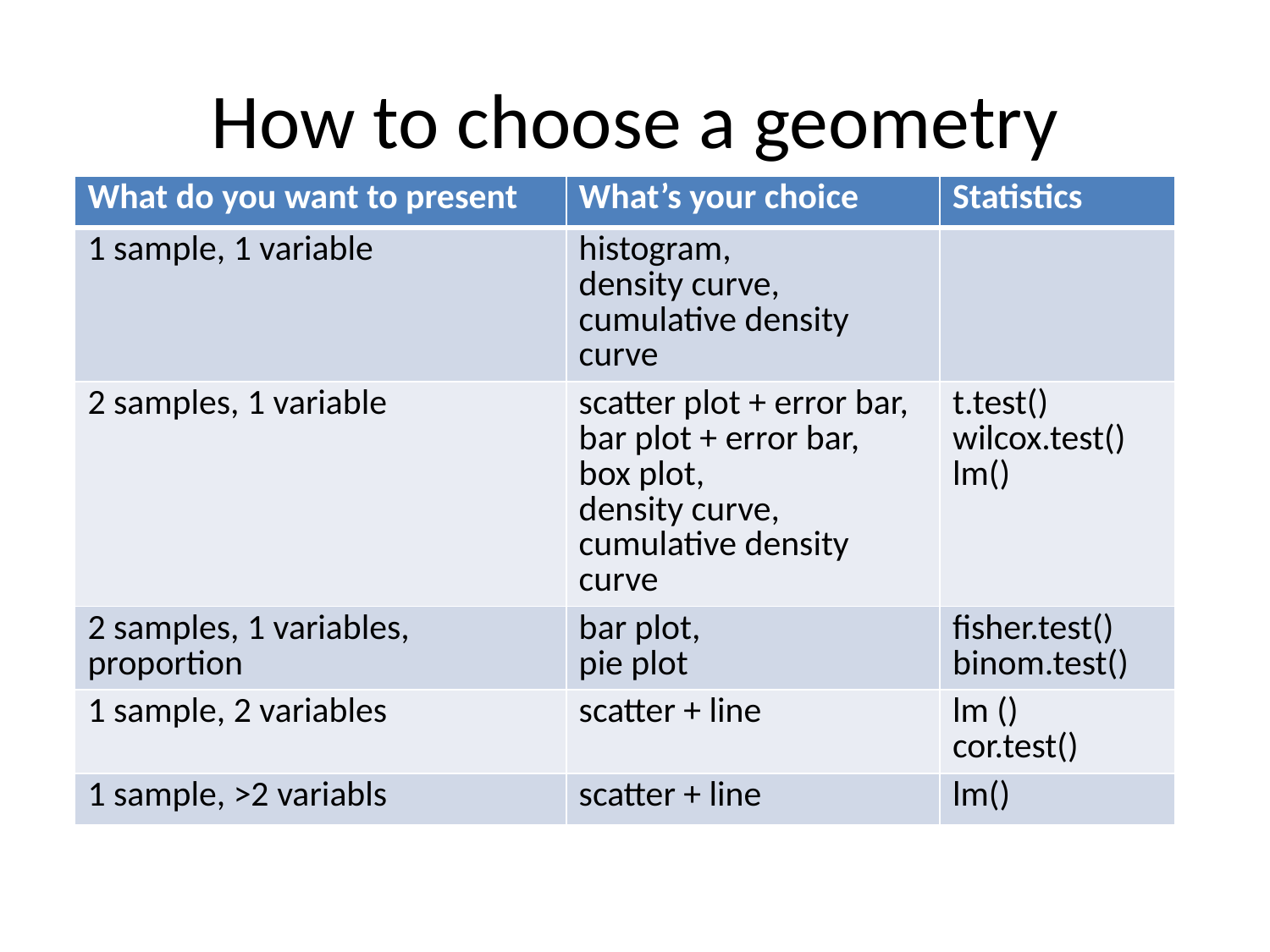

# How to choose a geometry
| What do you want to present | What’s your choice | Statistics |
| --- | --- | --- |
| 1 sample, 1 variable | histogram, density curve, cumulative density curve |  |
| 2 samples, 1 variable | scatter plot + error bar, bar plot + error bar, box plot, density curve, cumulative density curve | t.test() wilcox.test() lm() |
| 2 samples, 1 variables, proportion | bar plot, pie plot | fisher.test() binom.test() |
| 1 sample, 2 variables | scatter + line | lm () cor.test() |
| 1 sample, >2 variabls | scatter + line | lm() |